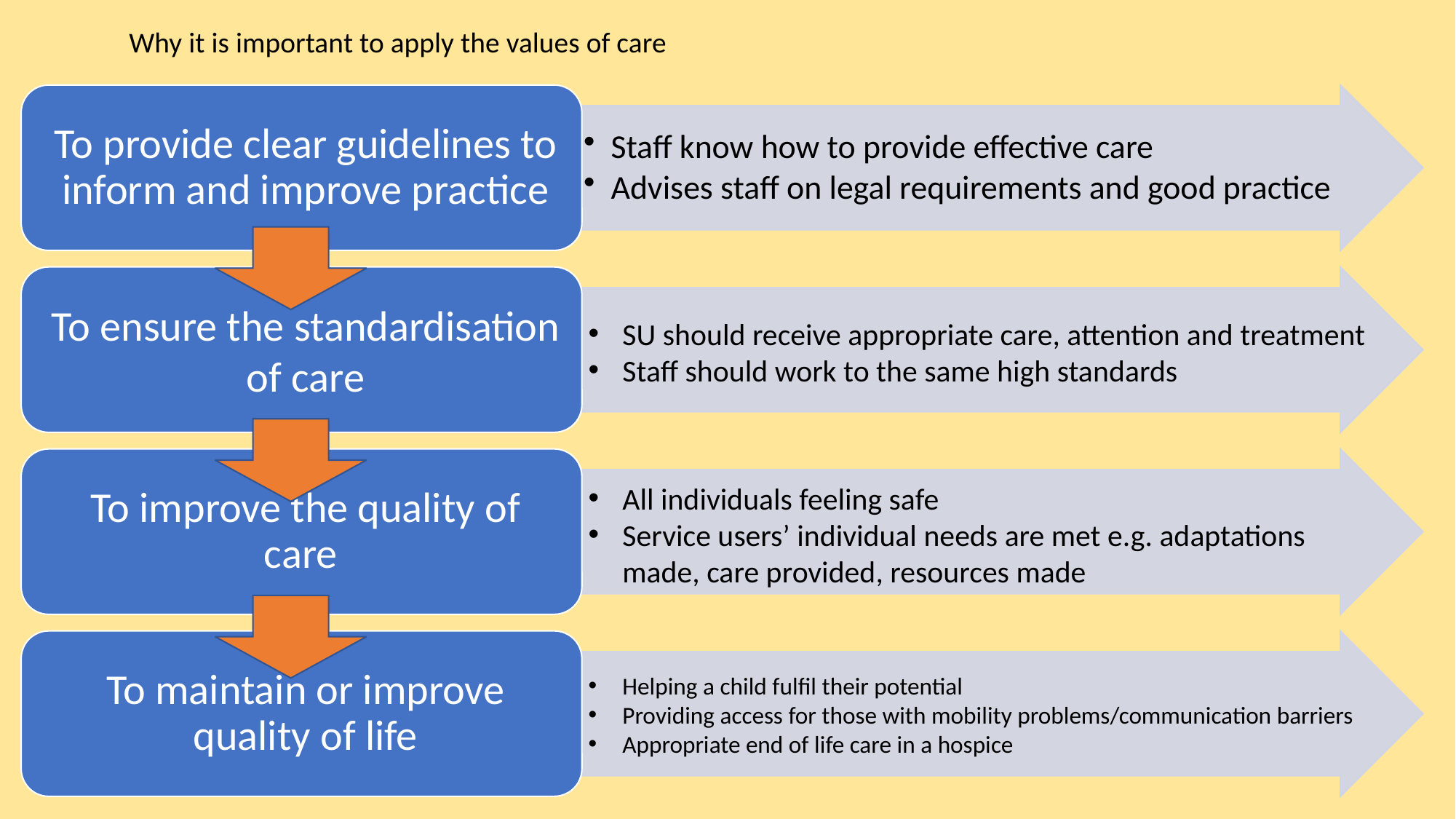

# Why it is important to apply the values of care
Staff know how to provide effective care
Advises staff on legal requirements and good practice
To provide clear guidelines to inform and improve practice

To ensure the standardisation of care

To improve the quality of care
To maintain or improve quality of life

SU should receive appropriate care, attention and treatment
Staff should work to the same high standards

All individuals feeling safe
Service users’ individual needs are met e.g. adaptations made, care provided, resources made

Helping a child fulfil their potential
Providing access for those with mobility problems/communication barriers
Appropriate end of life care in a hospice